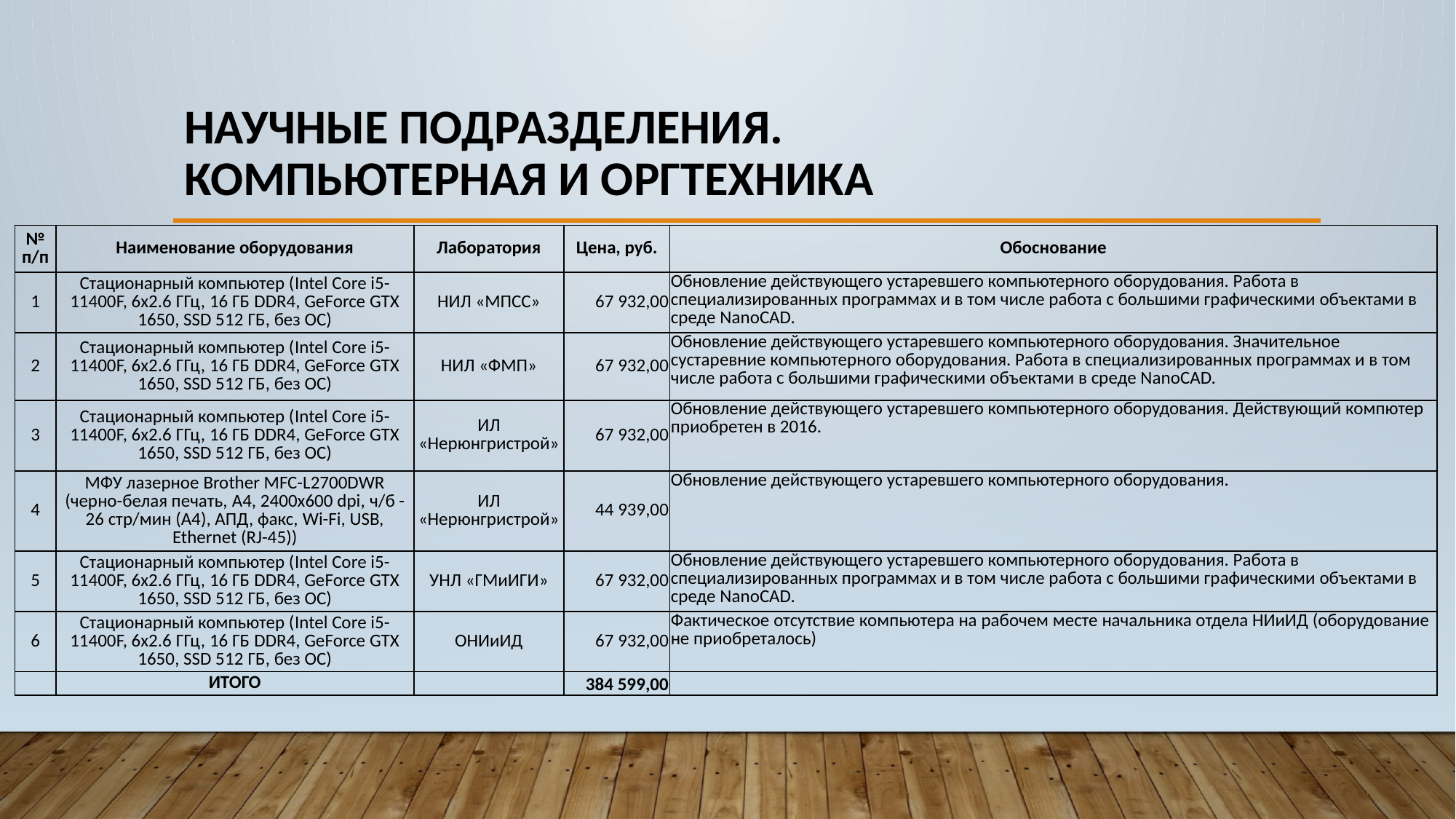

# НАУЧНЫЕ ПОДРАЗДЕЛЕНИЯ. КОМПЬЮТЕРНАЯ И ОРГТЕХНИКА
| № п/п | Наименование оборудования | Лаборатория | Цена, руб. | Обоснование |
| --- | --- | --- | --- | --- |
| 1 | Стационарный компьютер (Intel Core i5-11400F, 6x2.6 ГГц, 16 ГБ DDR4, GeForce GTX 1650, SSD 512 ГБ, без ОС) | НИЛ «МПСС» | 67 932,00 | Обновление действующего устаревшего компьютерного оборудования. Работа в специализированных программах и в том числе работа с большими графическими объектами в среде NanoCAD. |
| 2 | Стационарный компьютер (Intel Core i5-11400F, 6x2.6 ГГц, 16 ГБ DDR4, GeForce GTX 1650, SSD 512 ГБ, без ОС) | НИЛ «ФМП» | 67 932,00 | Обновление действующего устаревшего компьютерного оборудования. Значительное сустаревние компьютерного оборудования. Работа в специализированных программах и в том числе работа с большими графическими объектами в среде NanoCAD. |
| 3 | Стационарный компьютер (Intel Core i5-11400F, 6x2.6 ГГц, 16 ГБ DDR4, GeForce GTX 1650, SSD 512 ГБ, без ОС) | ИЛ «Нерюнгристрой» | 67 932,00 | Обновление действующего устаревшего компьютерного оборудования. Действующий компютер приобретен в 2016. |
| 4 | МФУ лазерное Brother MFC-L2700DWR (черно-белая печать, A4, 2400x600 dpi, ч/б - 26 стр/мин (А4), АПД, факс, Wi-Fi, USB, Ethernet (RJ-45)) | ИЛ «Нерюнгристрой» | 44 939,00 | Обновление действующего устаревшего компьютерного оборудования. |
| 5 | Стационарный компьютер (Intel Core i5-11400F, 6x2.6 ГГц, 16 ГБ DDR4, GeForce GTX 1650, SSD 512 ГБ, без ОС) | УНЛ «ГМиИГИ» | 67 932,00 | Обновление действующего устаревшего компьютерного оборудования. Работа в специализированных программах и в том числе работа с большими графическими объектами в среде NanoCAD. |
| 6 | Стационарный компьютер (Intel Core i5-11400F, 6x2.6 ГГц, 16 ГБ DDR4, GeForce GTX 1650, SSD 512 ГБ, без ОС) | ОНИиИД | 67 932,00 | Фактическое отсутствие компьютера на рабочем месте начальника отдела НИиИД (оборудование не приобреталось) |
|  | ИТОГО |  | 384 599,00 |  |